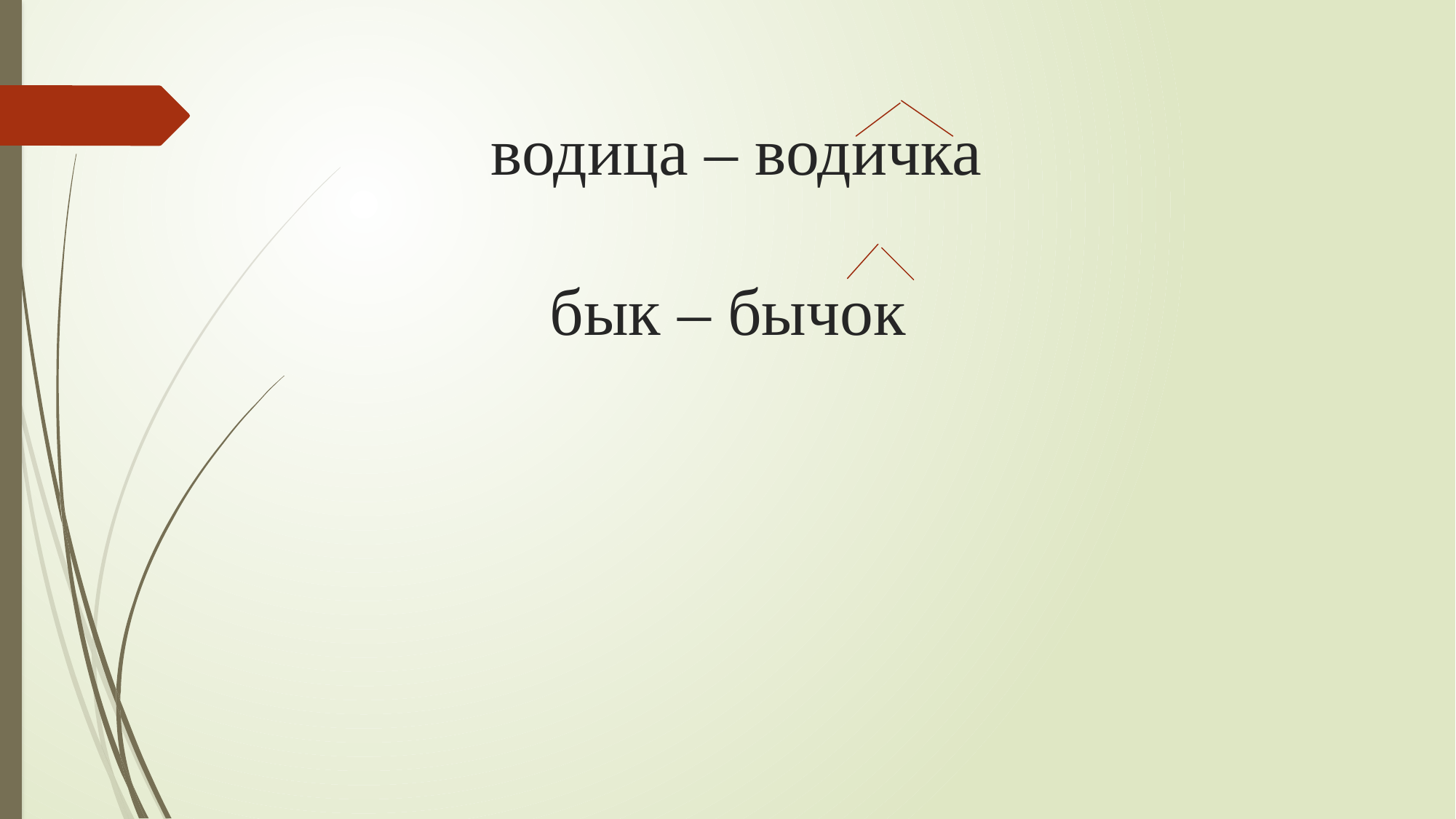

# водица – водичка бык – бычок